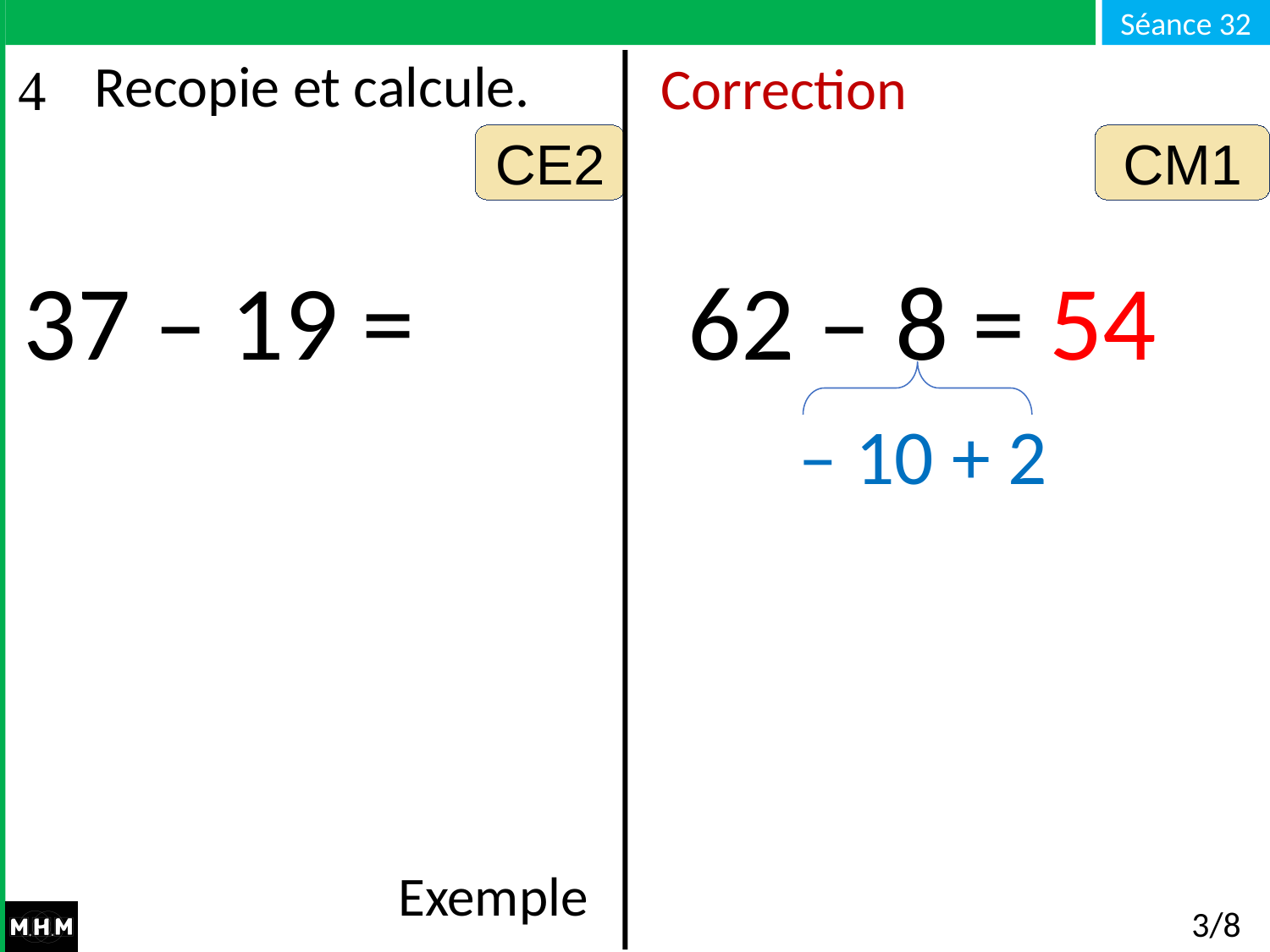

Recopie et calcule.
Correction
CE2
CM1
37 – 19 =
62 – 8 = 54

– 10 + 2
Exemple
# 3/8